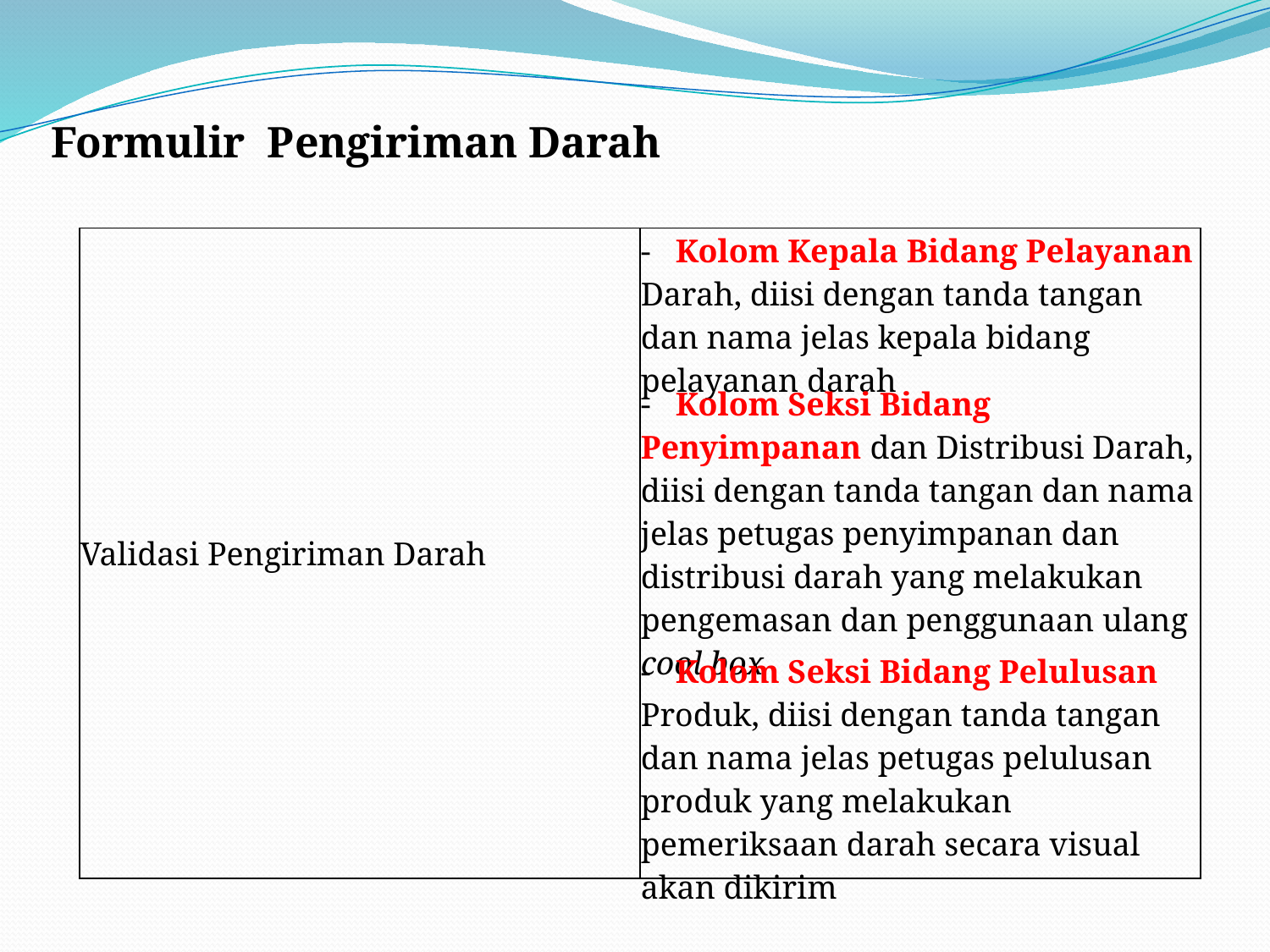

Formulir  Pengiriman Darah
| Validasi Pengiriman Darah | -   Kolom Kepala Bidang Pelayanan Darah, diisi dengan tanda tangan dan nama jelas kepala bidang pelayanan darah |
| --- | --- |
|  | -   Kolom Seksi Bidang Penyimpanan dan Distribusi Darah, diisi dengan tanda tangan dan nama jelas petugas penyimpanan dan distribusi darah yang melakukan pengemasan dan penggunaan ulang cool box |
|  | -   Kolom Seksi Bidang Pelulusan Produk, diisi dengan tanda tangan dan nama jelas petugas pelulusan produk yang melakukan pemeriksaan darah secara visual akan dikirim |